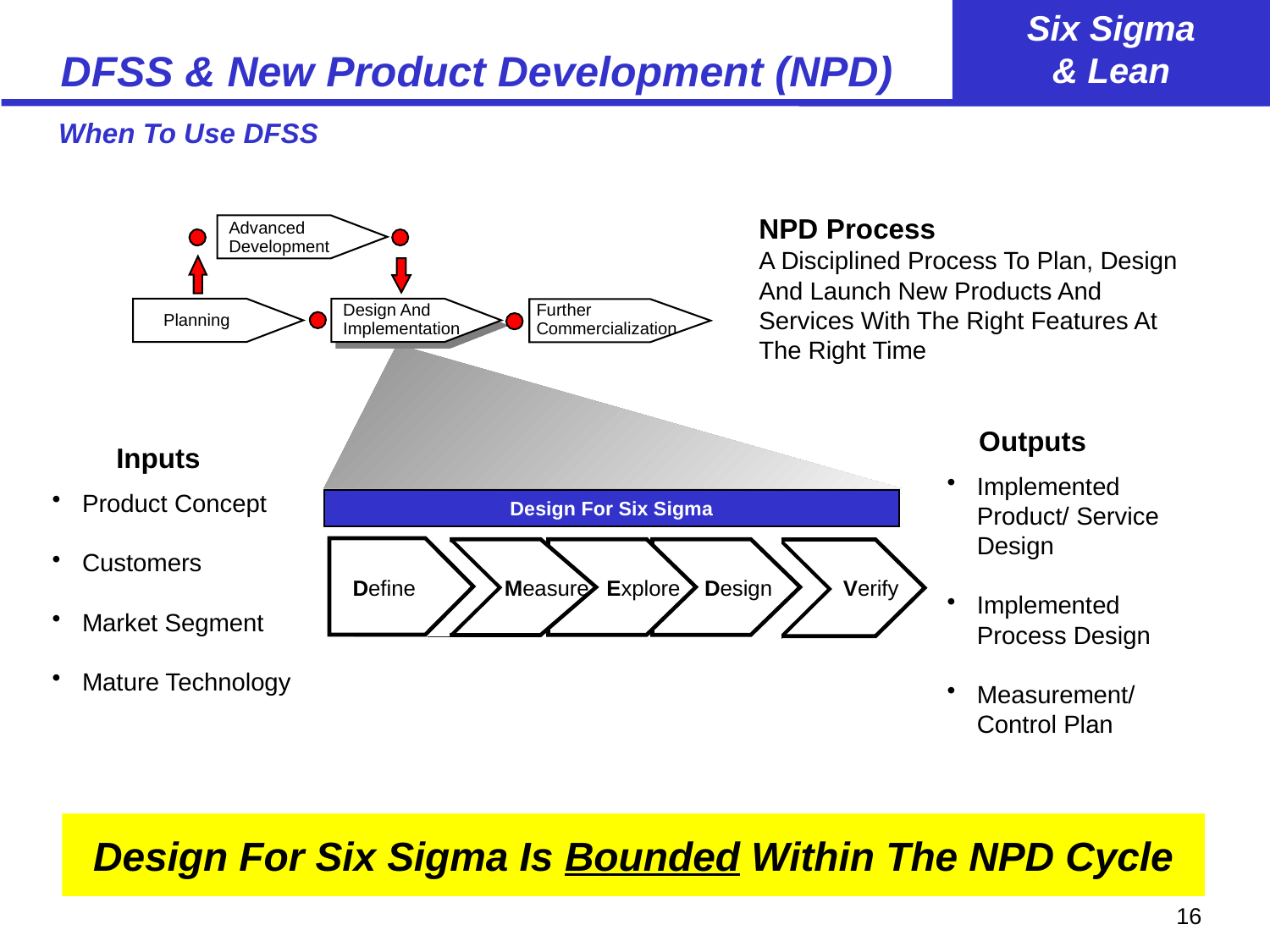

# DFSS & New Product Development (NPD)
When To Use DFSS
NPD Process
A Disciplined Process To Plan, Design And Launch New Products And Services With The Right Features At The Right Time
Advanced
Development

Design And
Implementation
Further
Commercialization

Planning

Outputs
Inputs
Implemented Product/ Service Design

Implemented Process Design

Measurement/ Control Plan
Product Concept

Customers

Market Segment

Mature Technology
Design For Six Sigma

Define
Measure
Explore
Design
Verify

Design For Six Sigma Is Bounded Within The NPD Cycle